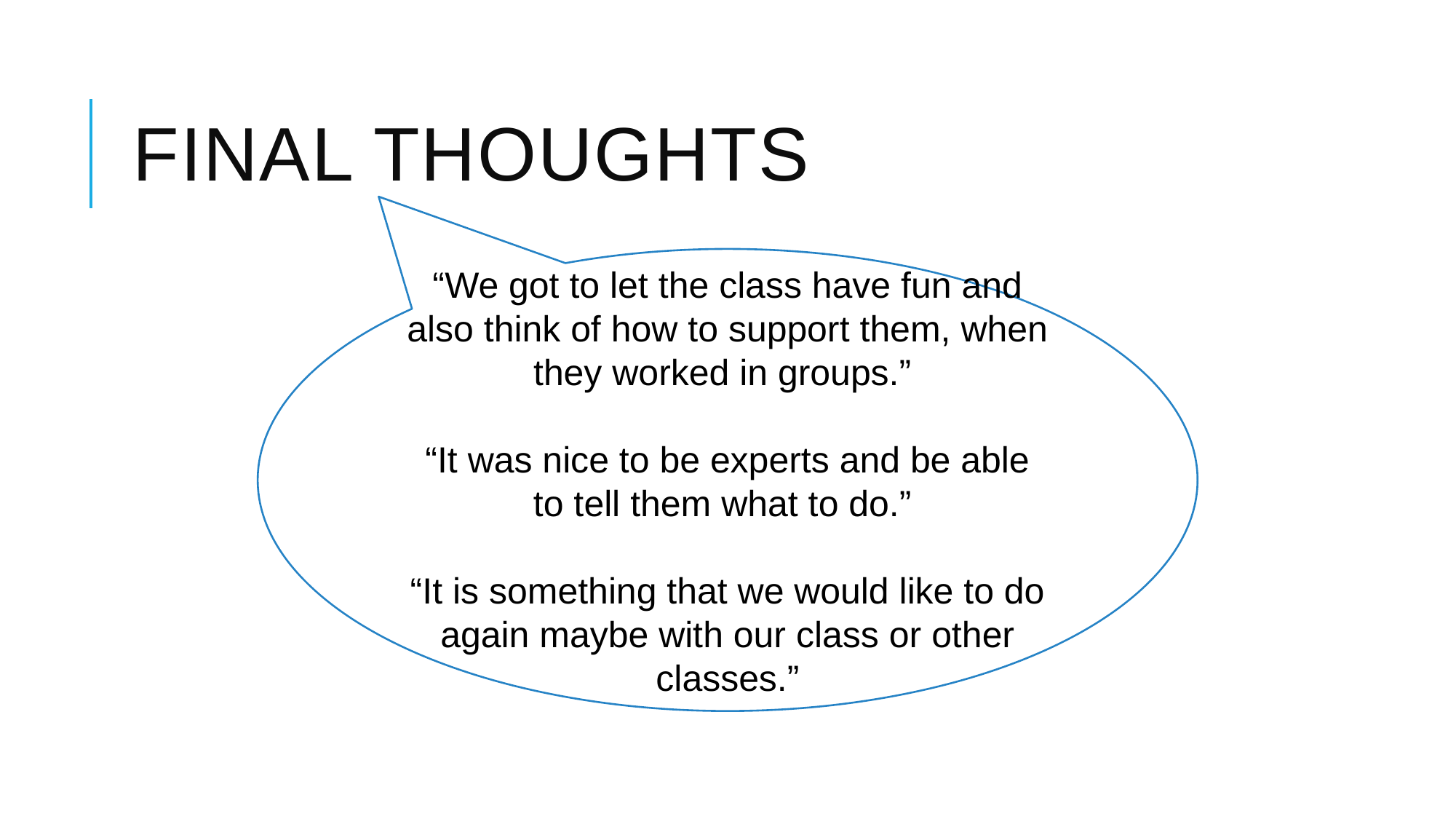

# Final thoughts
“We got to let the class have fun and also think of how to support them, when they worked in groups.”

“It was nice to be experts and be able to tell them what to do.”

“It is something that we would like to do again maybe with our class or other classes.”